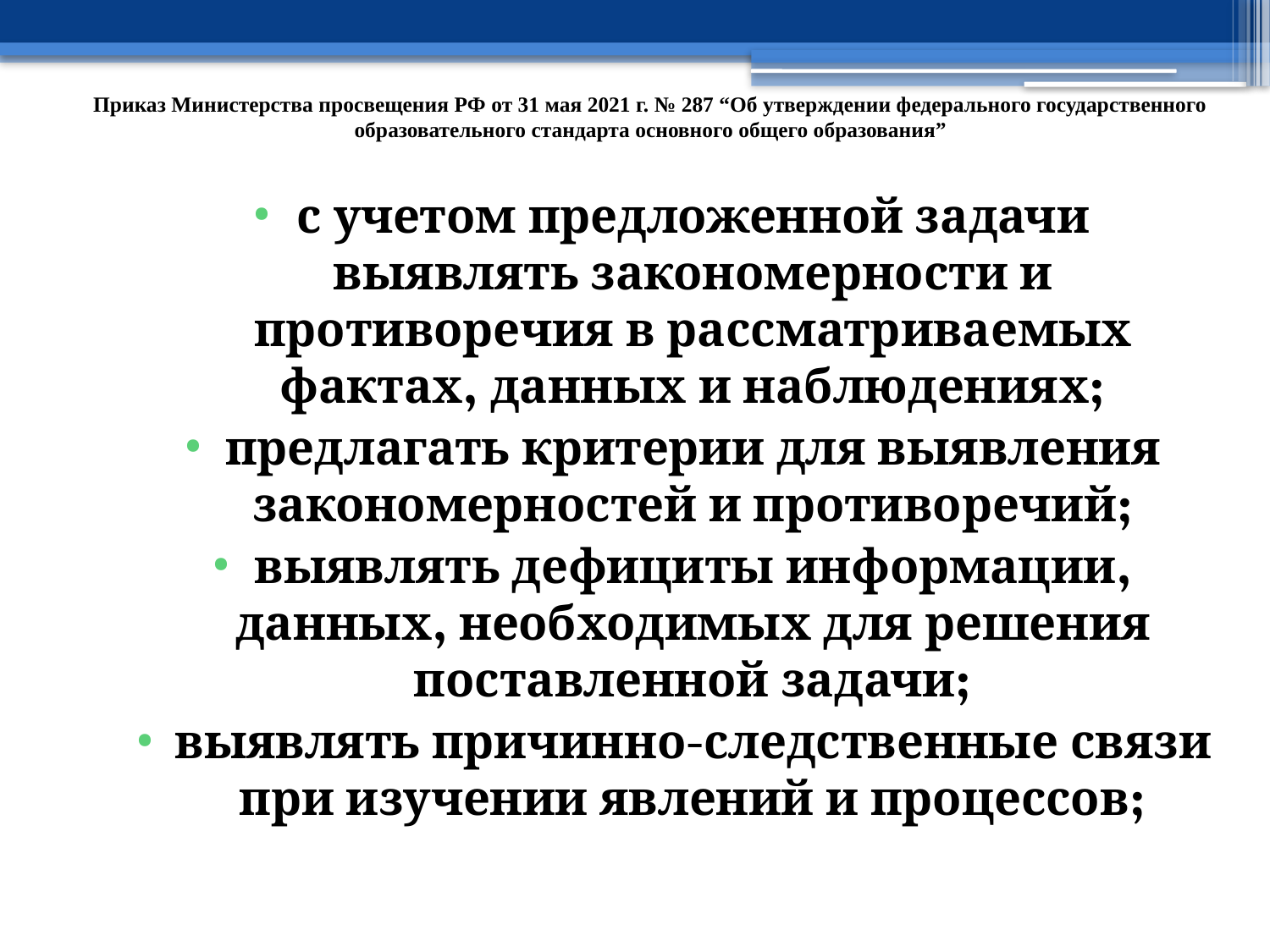

# Приказ Министерства просвещения РФ от 31 мая 2021 г. № 287 “Об утверждении федерального государственного образовательного стандарта основного общего образования”
с учетом предложенной задачи выявлять закономерности и противоречия в рассматриваемых фактах, данных и наблюдениях;
предлагать критерии для выявления закономерностей и противоречий;
выявлять дефициты информации, данных, необходимых для решения поставленной задачи;
выявлять причинно-следственные связи при изучении явлений и процессов;